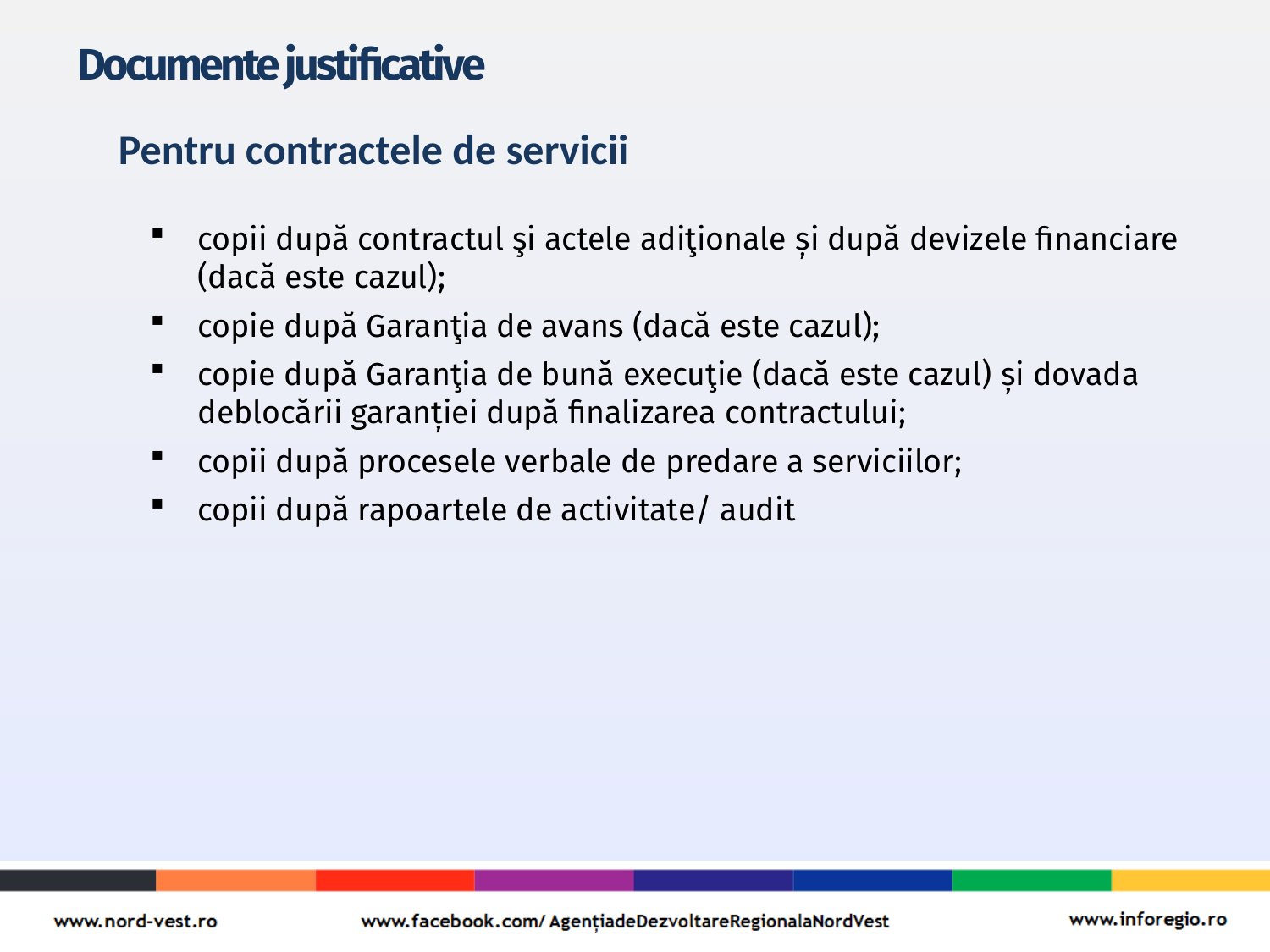

# Documente justificative
Pentru contractele de servicii
copii după contractul şi actele adiţionale și după devizele financiare (dacă este cazul);
copie după Garanţia de avans (dacă este cazul);
copie după Garanţia de bună execuţie (dacă este cazul) și dovada deblocării garanției după finalizarea contractului;
copii după procesele verbale de predare a serviciilor;
copii după rapoartele de activitate/ audit